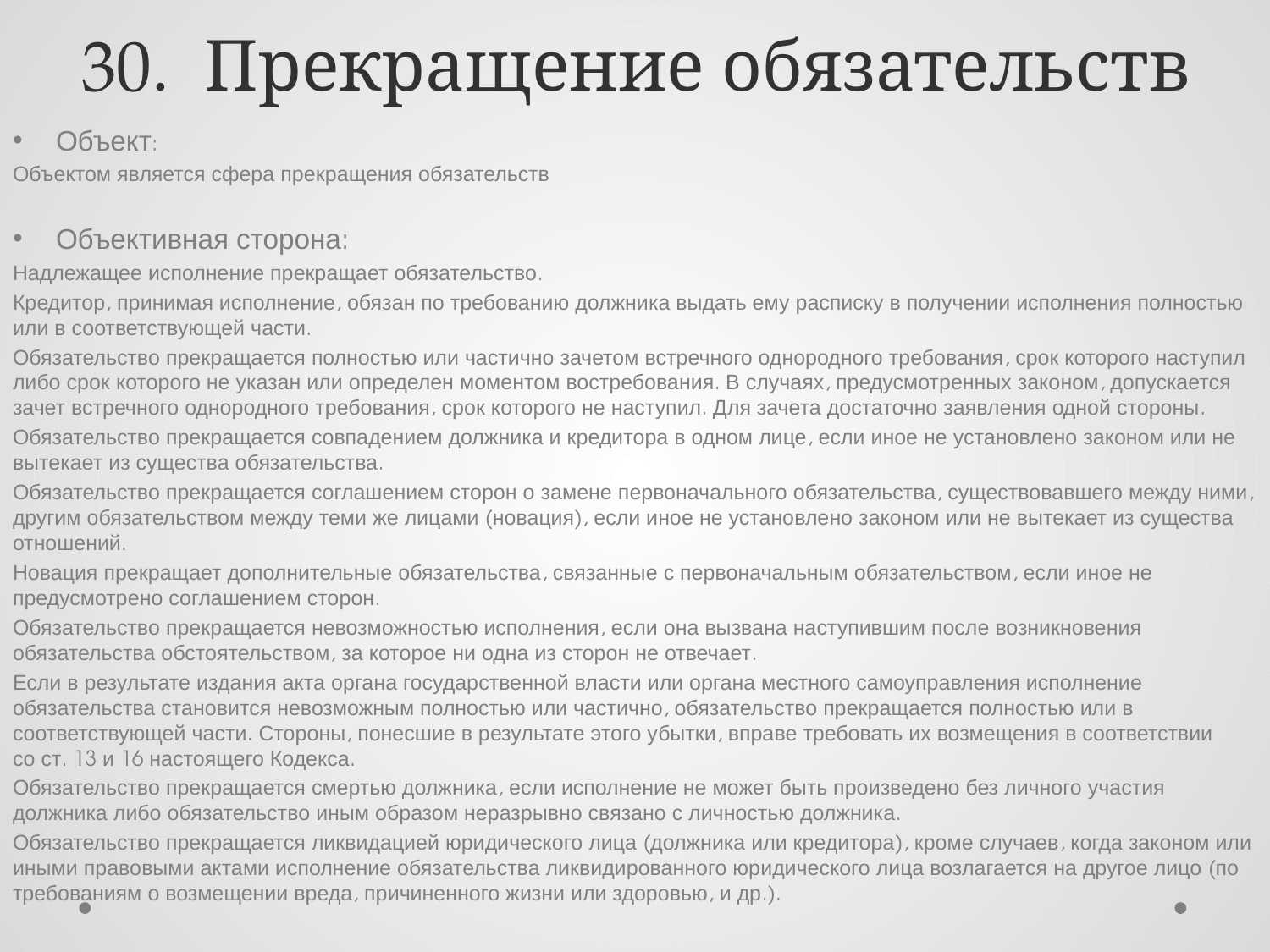

# 30.  Прекращение обязательств
Объект:
Объектом является сфера прекращения обязательств

Объективная сторона:
Надлежащее исполнение прекращает обязательство.
Кредитор, принимая исполнение, обязан по требованию должника выдать ему расписку в получении исполнения полностью или в соответствующей части.
Обязательство прекращается полностью или частично зачетом встречного однородного требования, срок которого наступил либо срок которого не указан или определен моментом востребования. В случаях, предусмотренных законом, допускается зачет встречного однородного требования, срок которого не наступил. Для зачета достаточно заявления одной стороны.
Обязательство прекращается совпадением должника и кредитора в одном лице, если иное не установлено законом или не вытекает из существа обязательства.
Обязательство прекращается соглашением сторон о замене первоначального обязательства, существовавшего между ними, другим обязательством между теми же лицами (новация), если иное не установлено законом или не вытекает из существа отношений.
Новация прекращает дополнительные обязательства, связанные с первоначальным обязательством, если иное не предусмотрено соглашением сторон.
Обязательство прекращается невозможностью исполнения, если она вызвана наступившим после возникновения обязательства обстоятельством, за которое ни одна из сторон не отвечает.
Если в результате издания акта органа государственной власти или органа местного самоуправления исполнение обязательства становится невозможным полностью или частично, обязательство прекращается полностью или в соответствующей части. Стороны, понесшие в результате этого убытки, вправе требовать их возмещения в соответствии со ст. 13 и 16 настоящего Кодекса.
Обязательство прекращается смертью должника, если исполнение не может быть произведено без личного участия должника либо обязательство иным образом неразрывно связано с личностью должника.
Обязательство прекращается ликвидацией юридического лица (должника или кредитора), кроме случаев, когда законом или иными правовыми актами исполнение обязательства ликвидированного юридического лица возлагается на другое лицо (по требованиям о возмещении вреда, причиненного жизни или здоровью, и др.).